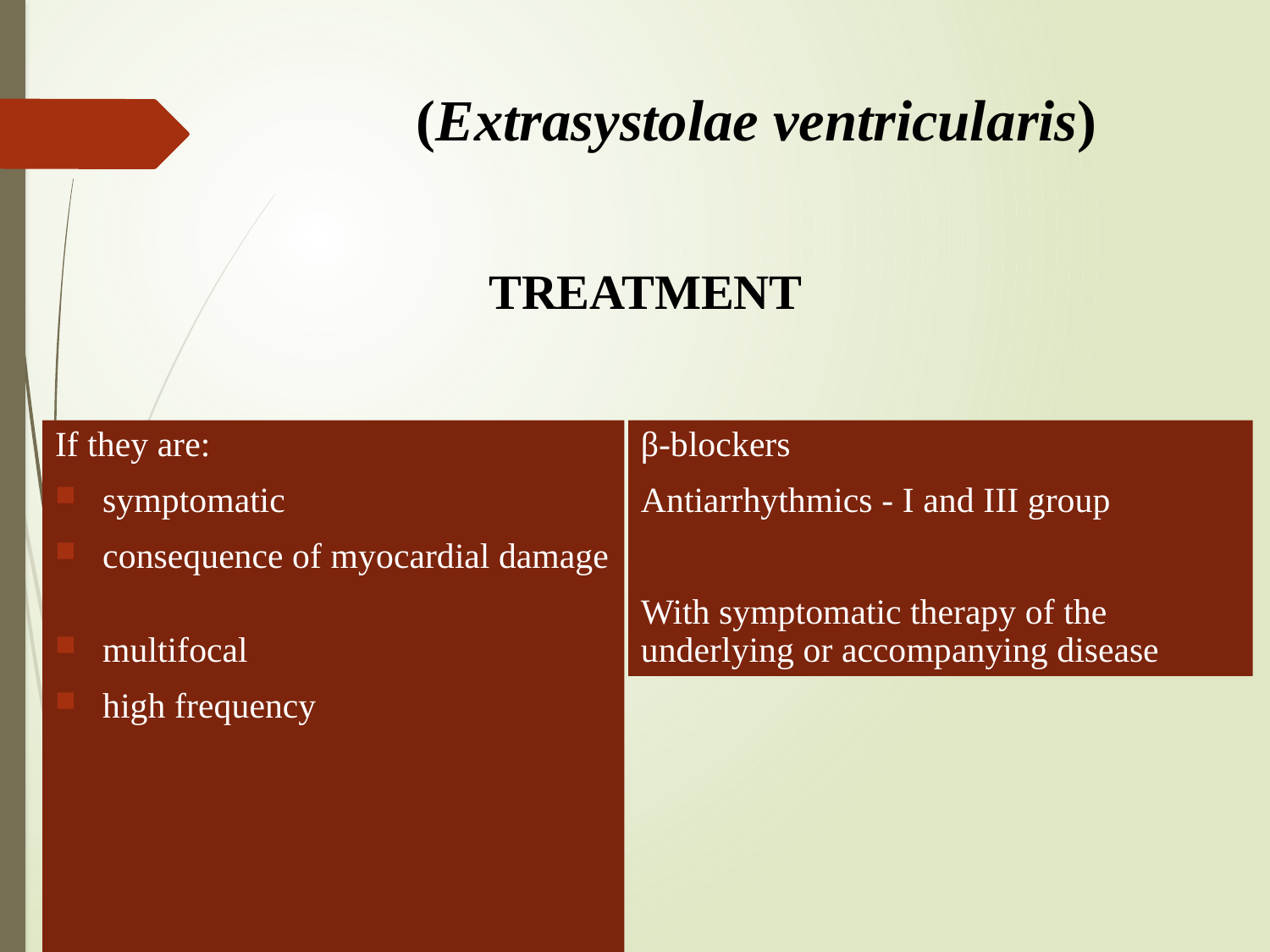

(Extrasystolae ventriculаris)
TREATMENT
If they are:
symptomatic
consequence of myocardial damage
multifocal
high frequency
β-blockers
Antiarrhythmics - I and III group

With symptomatic therapy of the underlying or accompanying disease